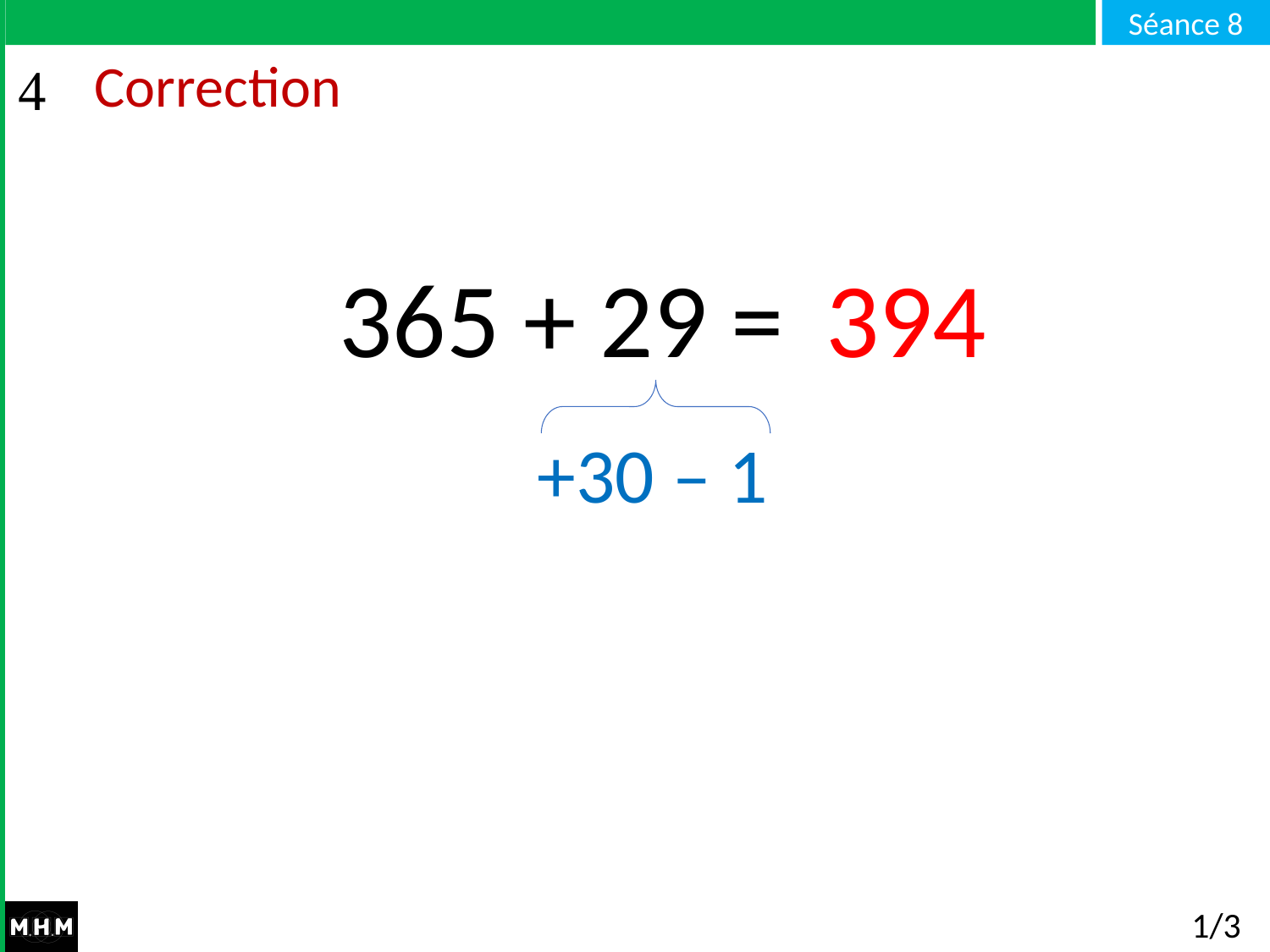

# Correction
365 + 29 =
394

+30 – 1
1/3